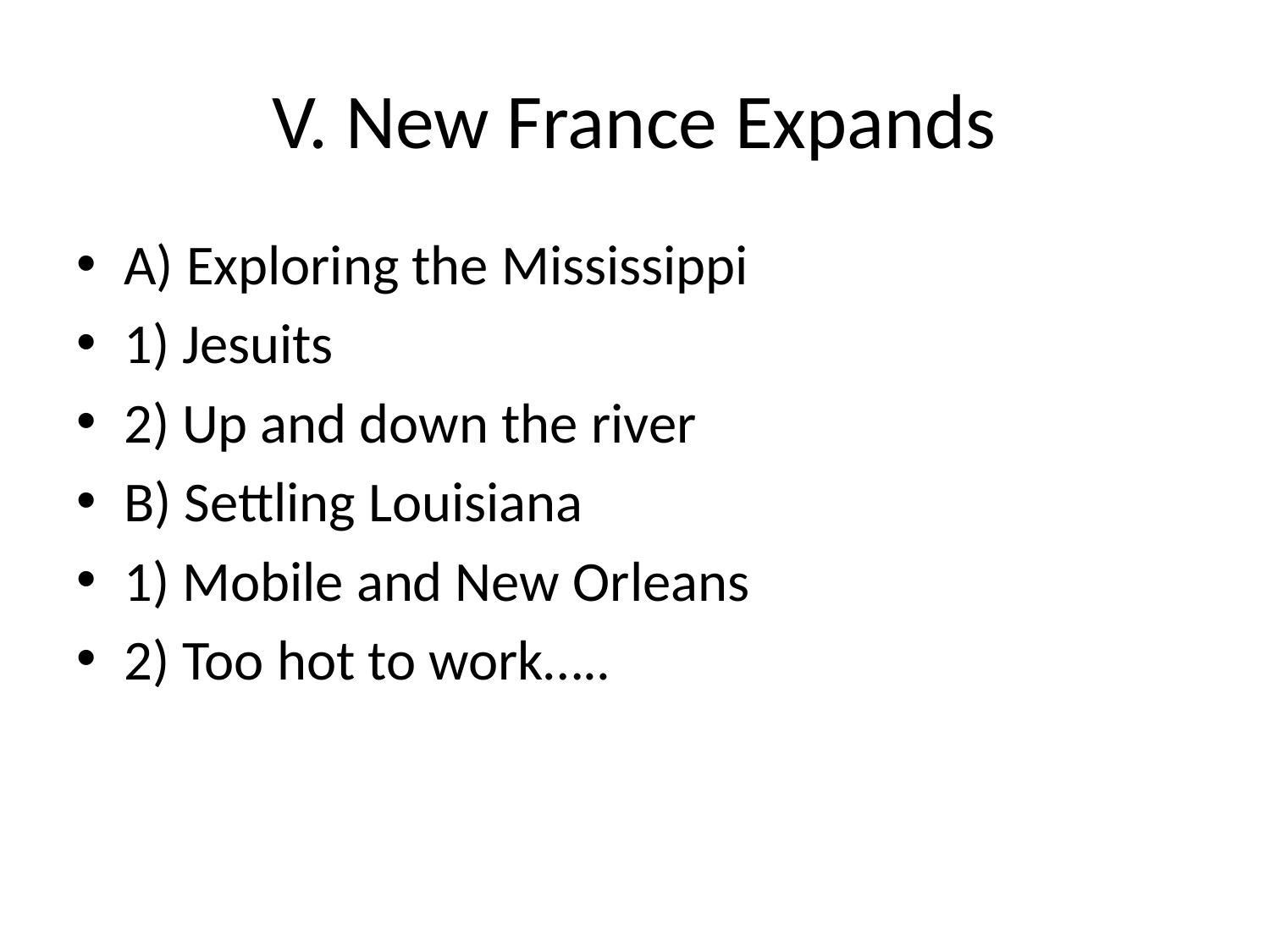

# V. New France Expands
A) Exploring the Mississippi
1) Jesuits
2) Up and down the river
B) Settling Louisiana
1) Mobile and New Orleans
2) Too hot to work…..